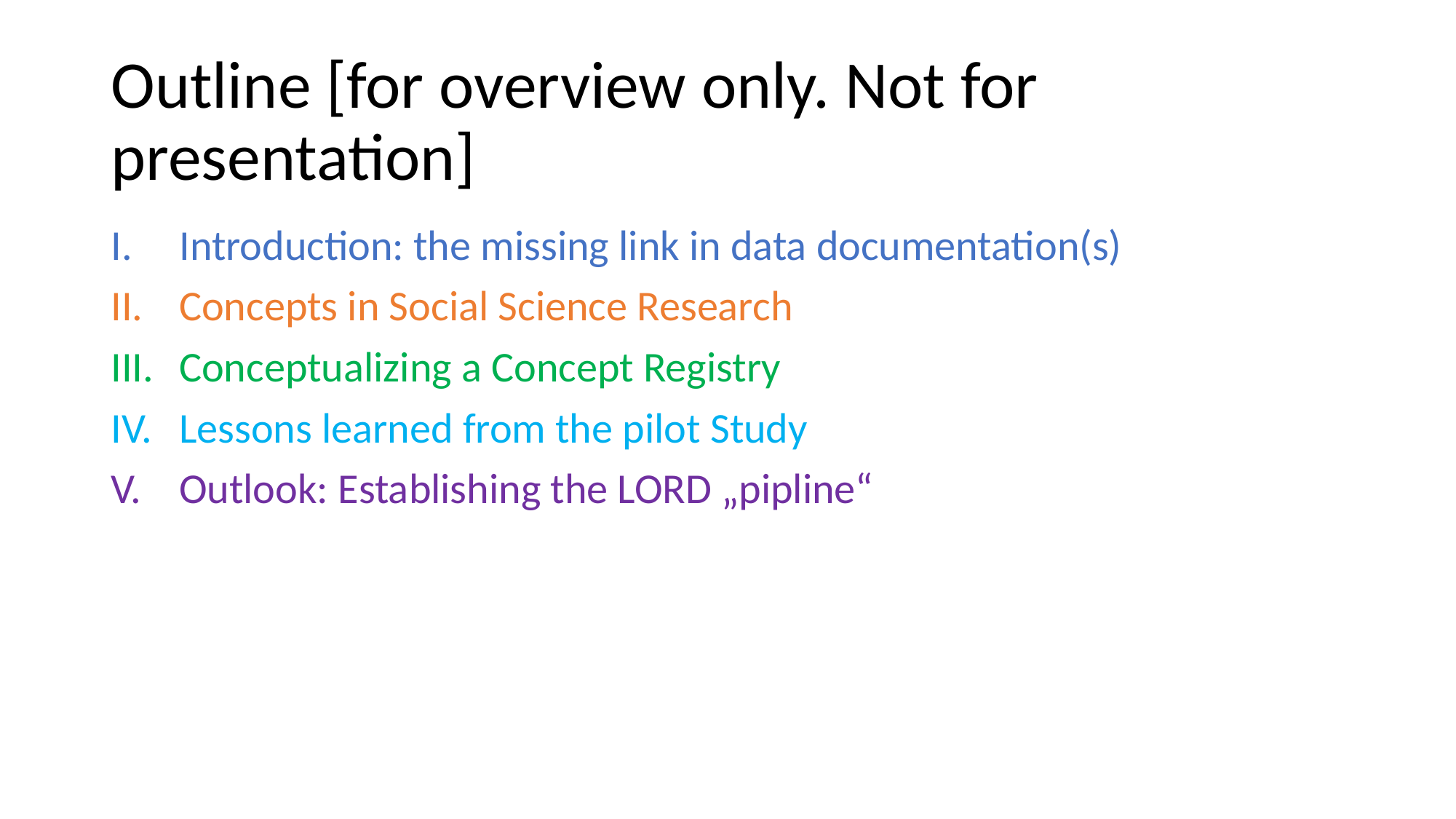

# Outline [for overview only. Not for presentation]
Introduction: the missing link in data documentation(s)
Concepts in Social Science Research
Conceptualizing a Concept Registry
Lessons learned from the pilot Study
Outlook: Establishing the LORD „pipline“